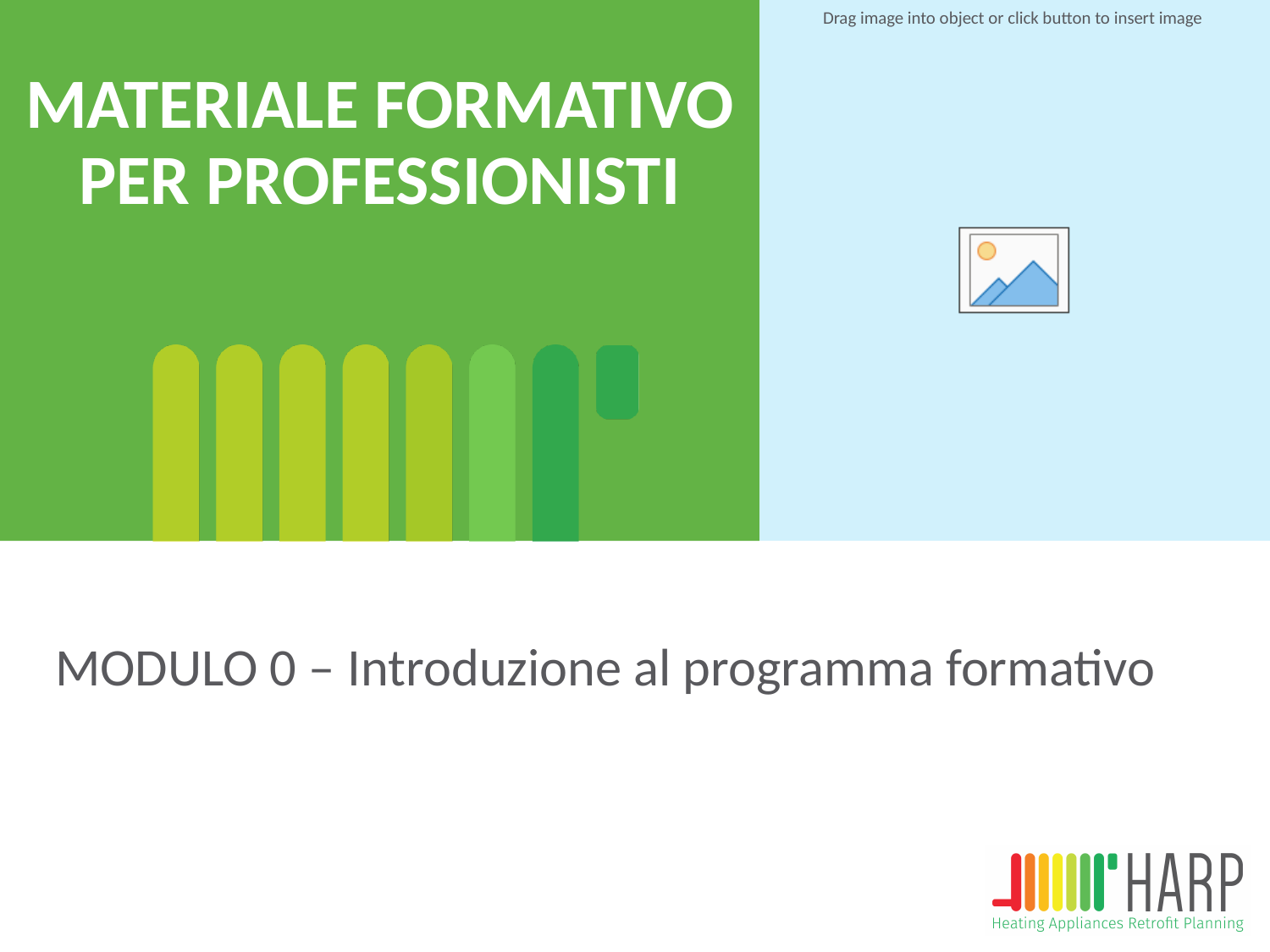

# MATERIALE FORMATIVO PER PROFESSIONISTI
MODULO 0 – Introduzione al programma formativo